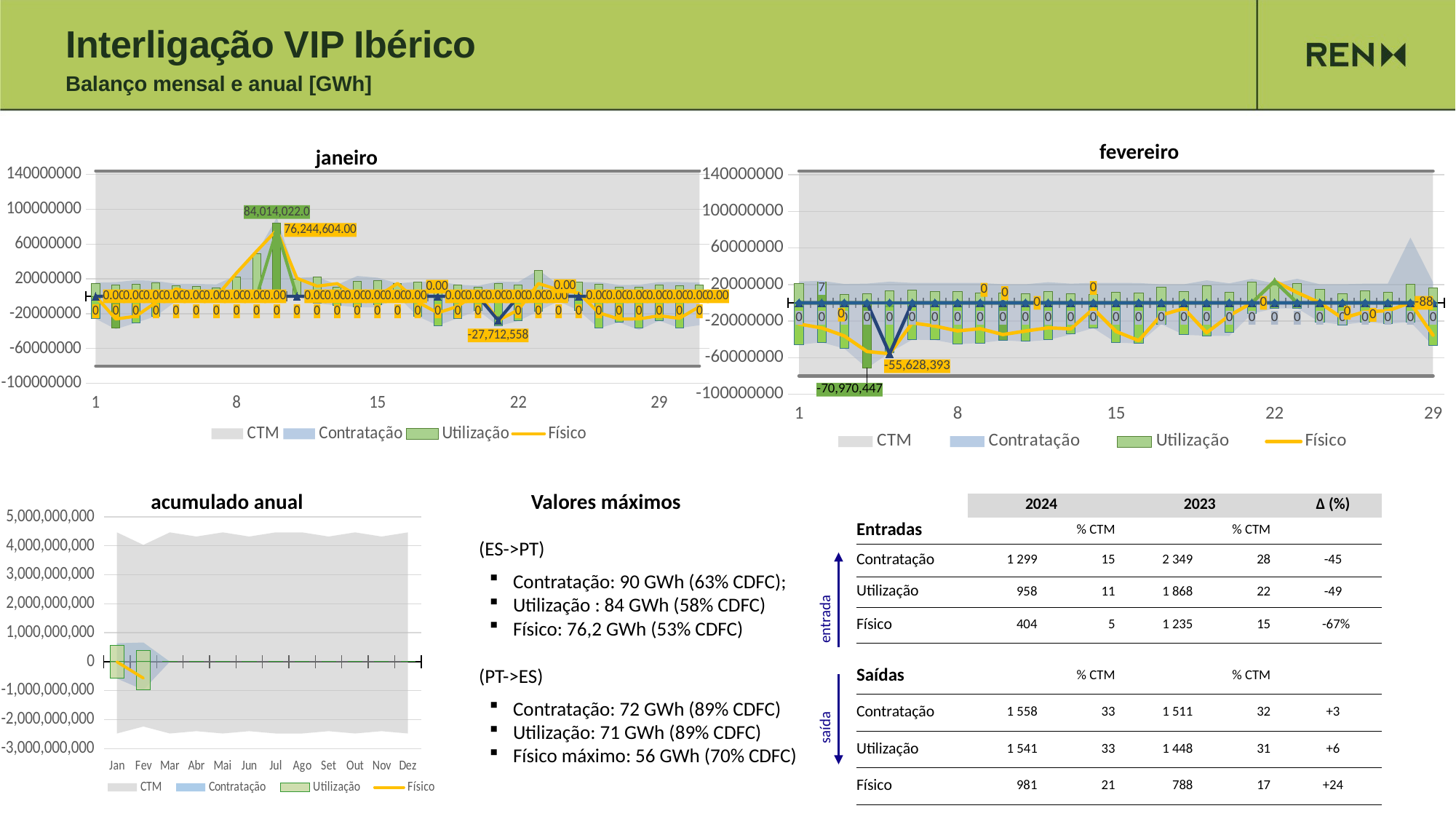

Interligação VIP Ibérico
Balanço mensal e anual [GWh]
fevereiro

[unsupported chart]

janeiro

[unsupported chart]

Valores máximos
acumulado anual
|  | 2024 |  | 2023 |  | Δ (%) |
| --- | --- | --- | --- | --- | --- |
| Entradas |  | % CTM |  | % CTM |  |
| Contratação | 1 299 | 15 | 2 349 | 28 | -45 |
| Utilização | 958 | 11 | 1 868 | 22 | -49 |
| Físico | 404 | 5 | 1 235 | 15 | -67% |

[unsupported chart]

(ES->PT)

Contratação: 90 GWh (63% CDFC);
Utilização : 84 GWh (58% CDFC)
Físico: 76,2 GWh (53% CDFC)

(PT->ES)

Contratação: 72 GWh (89% CDFC)
Utilização: 71 GWh (89% CDFC)
Físico máximo: 56 GWh (70% CDFC)
entrada
saída
| Saídas |  | % CTM |  | % CTM |  |
| --- | --- | --- | --- | --- | --- |
| Contratação | 1 558 | 33 | 1 511 | 32 | +3 |
| Utilização | 1 541 | 33 | 1 448 | 31 | +6 |
| Físico | 981 | 21 | 788 | 17 | +24 |